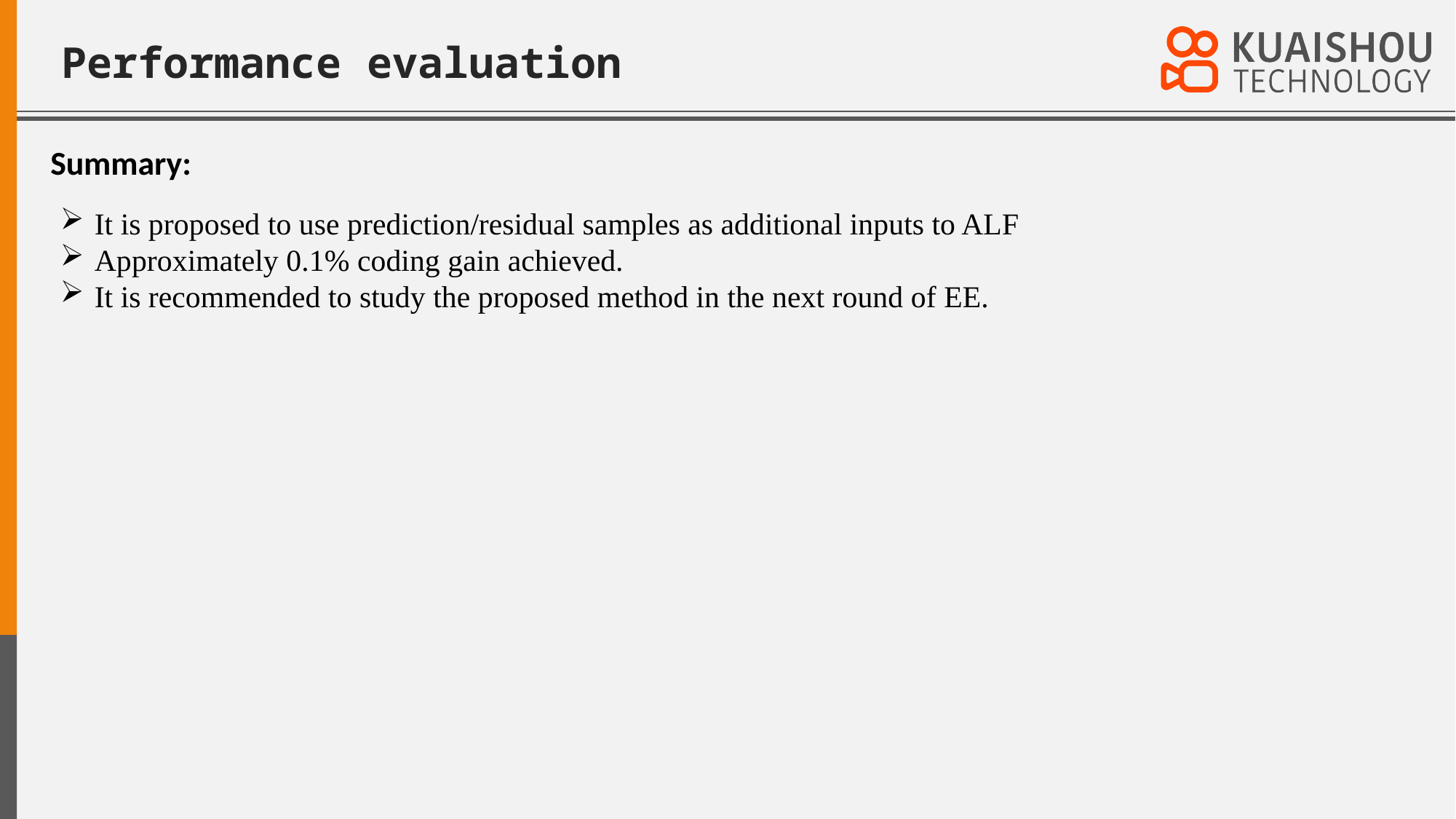

# Performance evaluation
Summary:

It is proposed to use prediction/residual samples as additional inputs to ALF
Approximately 0.1% coding gain achieved.
It is recommended to study the proposed method in the next round of EE.